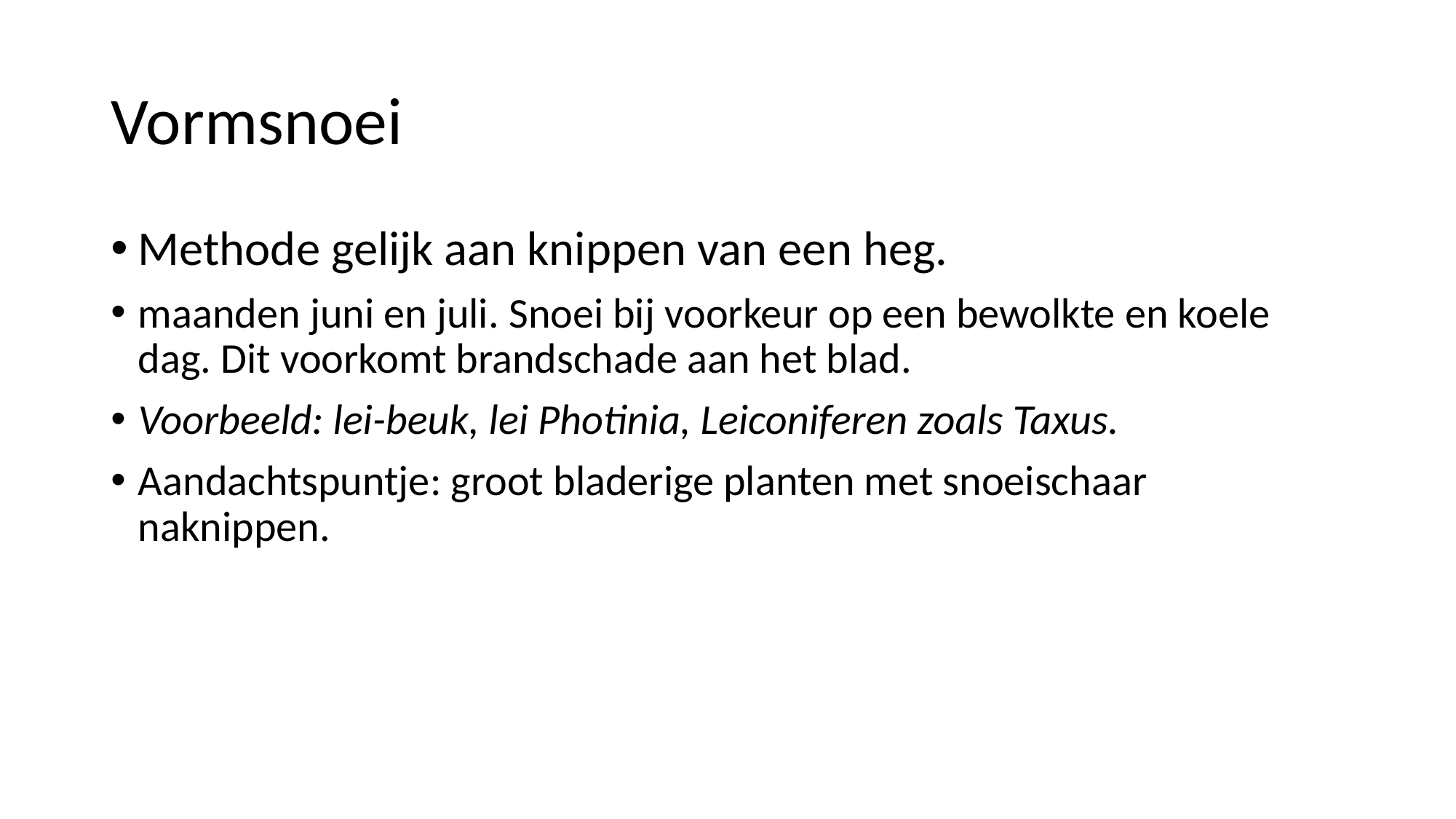

# Vormsnoei
Methode gelijk aan knippen van een heg.
maanden juni en juli. Snoei bij voorkeur op een bewolkte en koele dag. Dit voorkomt brandschade aan het blad.
Voorbeeld: lei-beuk, lei Photinia, Leiconiferen zoals Taxus.
Aandachtspuntje: groot bladerige planten met snoeischaar naknippen.